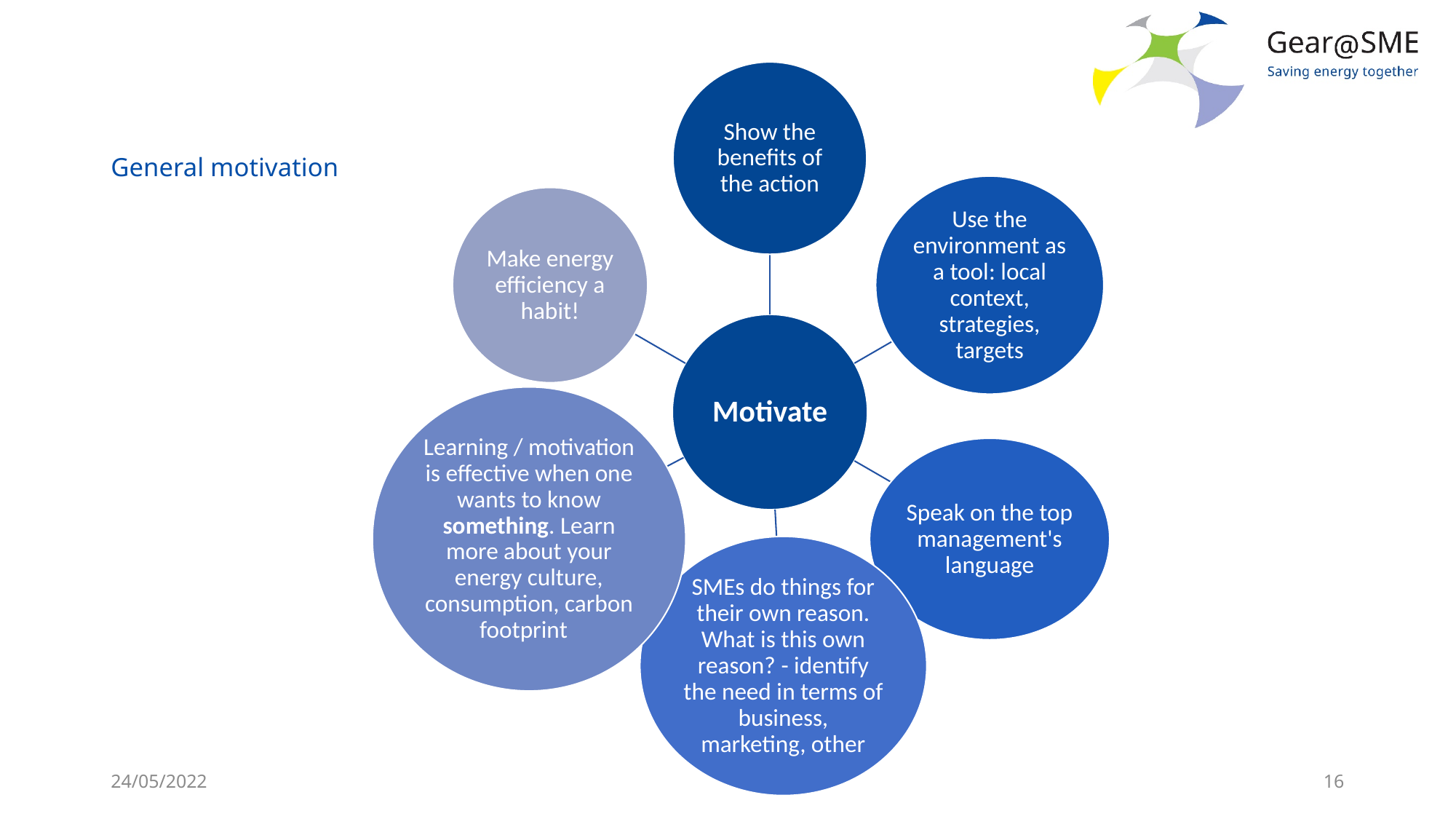

Motivate

Show the benefits of the action

Use the environment as a tool: local context, strategies, targets

Speak on the top management's language

SMEs do things for their own reason. What is this own reason? - identify the need in terms of business, marketing, other

Learning / motivation is effective when one wants to know something. Learn more about your energy culture, consumption, carbon footprint

Make energy efficiency a habit!
# General motivation

24/05/2022
16